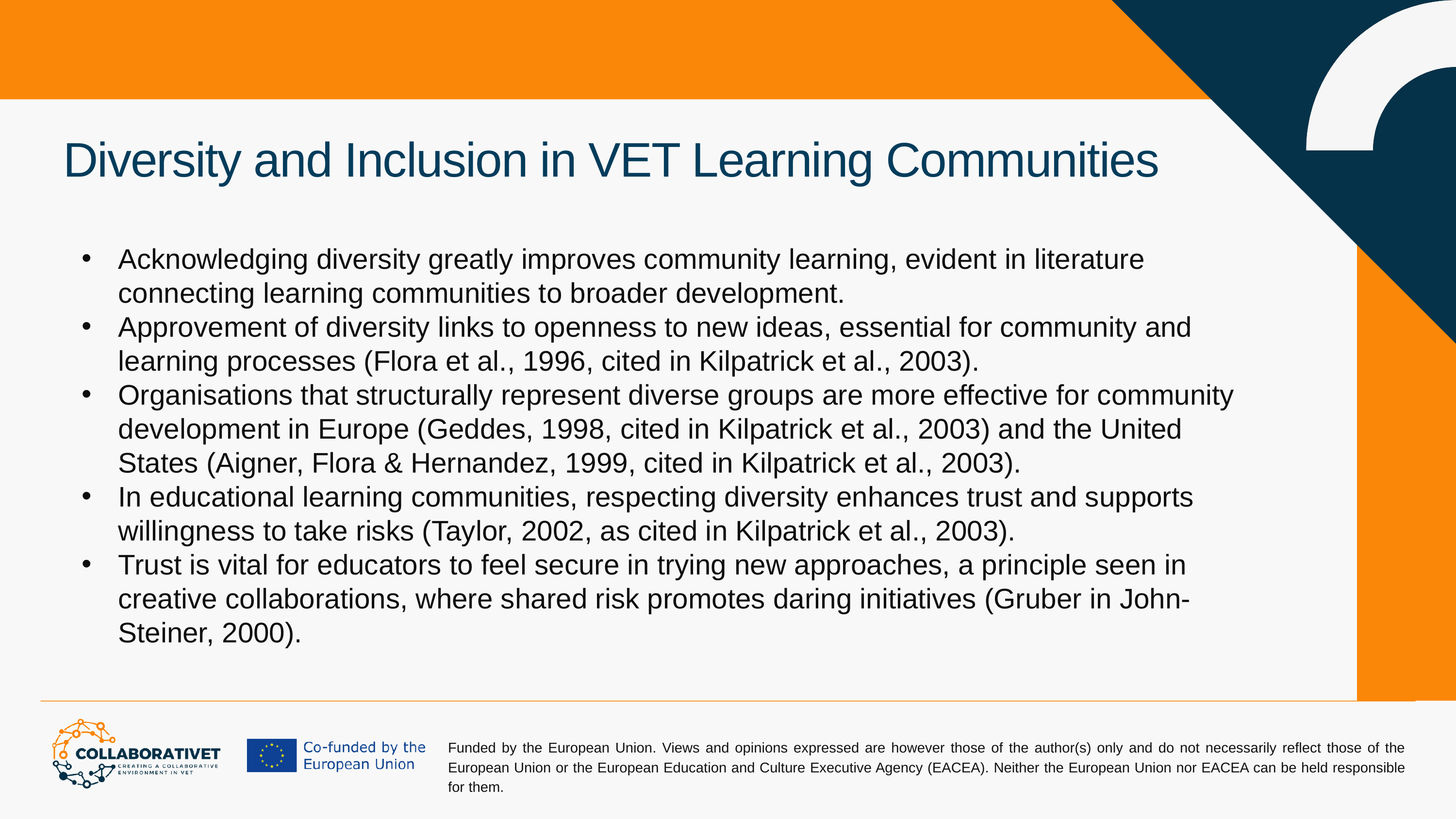

Diversity and Inclusion in VET Learning Communities
Acknowledging diversity greatly improves community learning, evident in literature connecting learning communities to broader development.
Approvement of diversity links to openness to new ideas, essential for community and learning processes (Flora et al., 1996, cited in Kilpatrick et al., 2003).
Organisations that structurally represent diverse groups are more effective for community development in Europe (Geddes, 1998, cited in Kilpatrick et al., 2003) and the United States (Aigner, Flora & Hernandez, 1999, cited in Kilpatrick et al., 2003).
In educational learning communities, respecting diversity enhances trust and supports willingness to take risks (Taylor, 2002, as cited in Kilpatrick et al., 2003).
Trust is vital for educators to feel secure in trying new approaches, a principle seen in creative collaborations, where shared risk promotes daring initiatives (Gruber in John-Steiner, 2000).

Funded by the European Union. Views and opinions expressed are however those of the author(s) only and do not necessarily reflect those of the European Union or the European Education and Culture Executive Agency (EACEA). Neither the European Union nor EACEA can be held responsible for them.